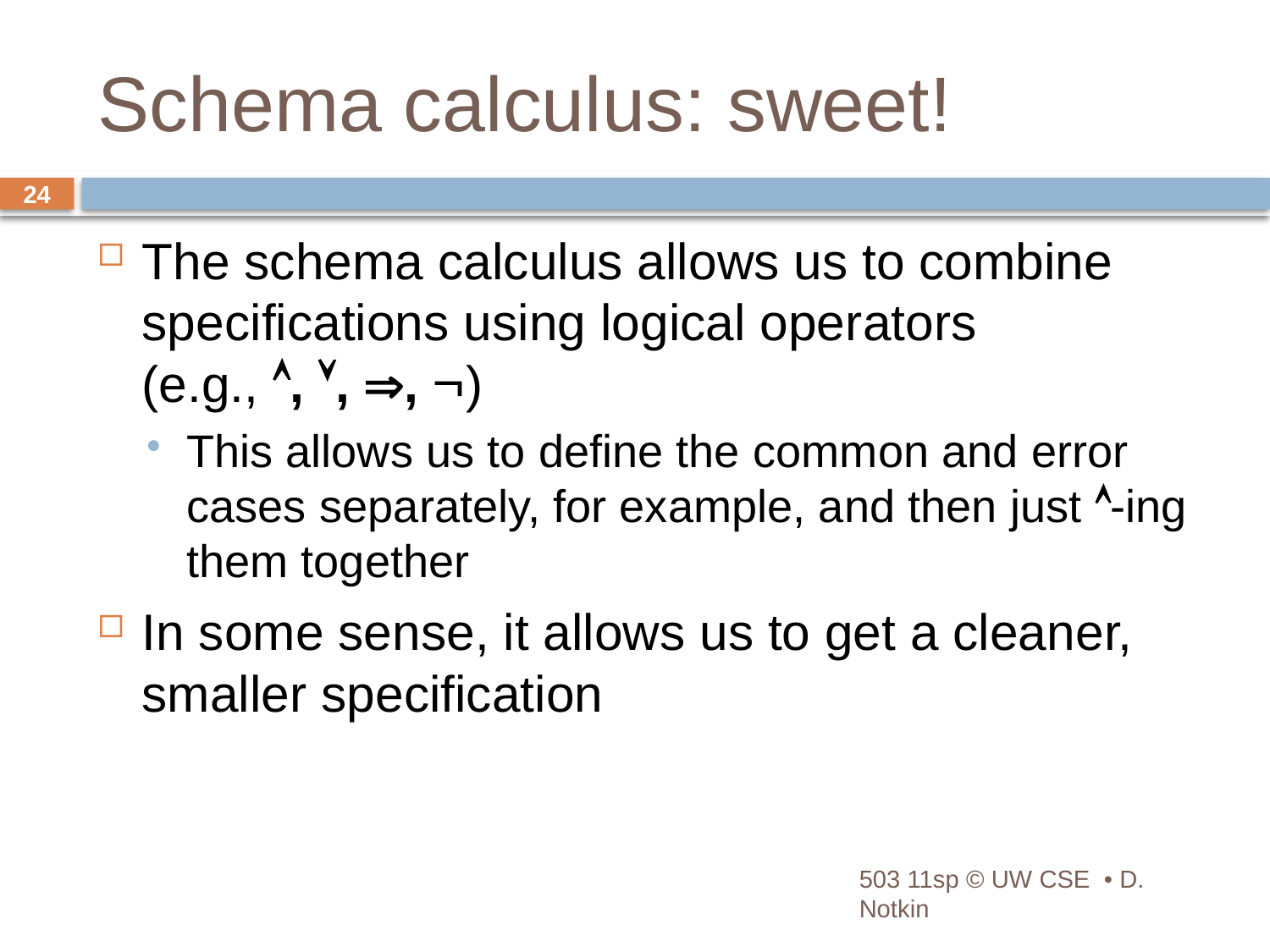

# Schema calculus: sweet!
24
The schema calculus allows us to combine specifications using logical operators
(e.g., ∧, ∨, ⇒, ¬)
This allows us to define the common and error cases separately, for example, and then just ∧-ing them together
In some sense, it allows us to get a cleaner, smaller specification
503 11sp © UW CSE  • D. Notkin